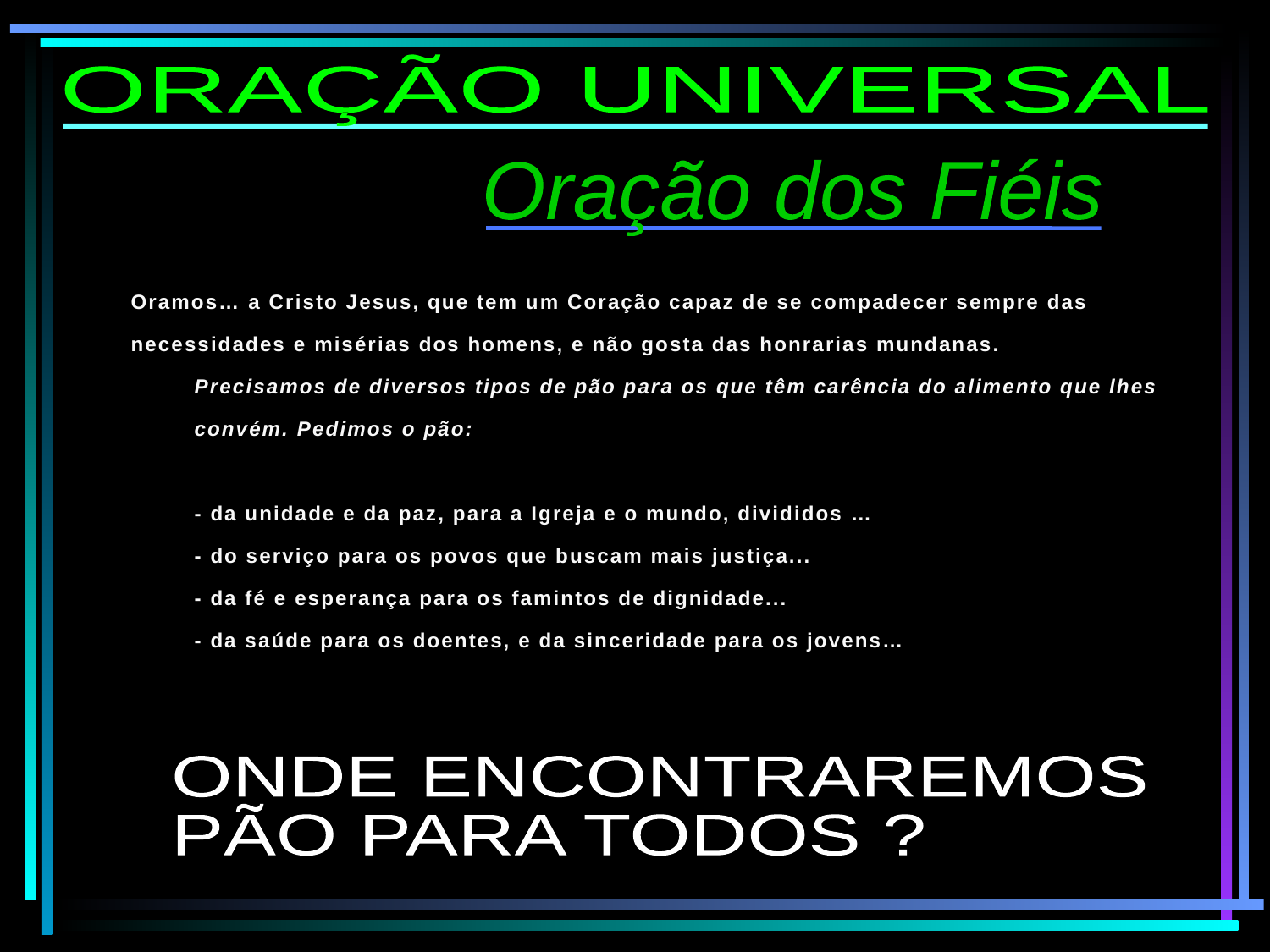

ORAÇÃO UNIVERSAL

Oração dos Fiéis

Oramos… a Cristo Jesus, que tem um Coração capaz de se compadecer sempre das necessidades e misérias dos homens, e não gosta das honrarias mundanas.
Precisamos de diversos tipos de pão para os que têm carência do alimento que lhes convém. Pedimos o pão:

- da unidade e da paz, para a Igreja e o mundo, divididos …
- do serviço para os povos que buscam mais justiça...
- da fé e esperança para os famintos de dignidade...
- da saúde para os doentes, e da sinceridade para os jovens…
ONDE ENCONTRAREMOS
PÃO PARA TODOS ?